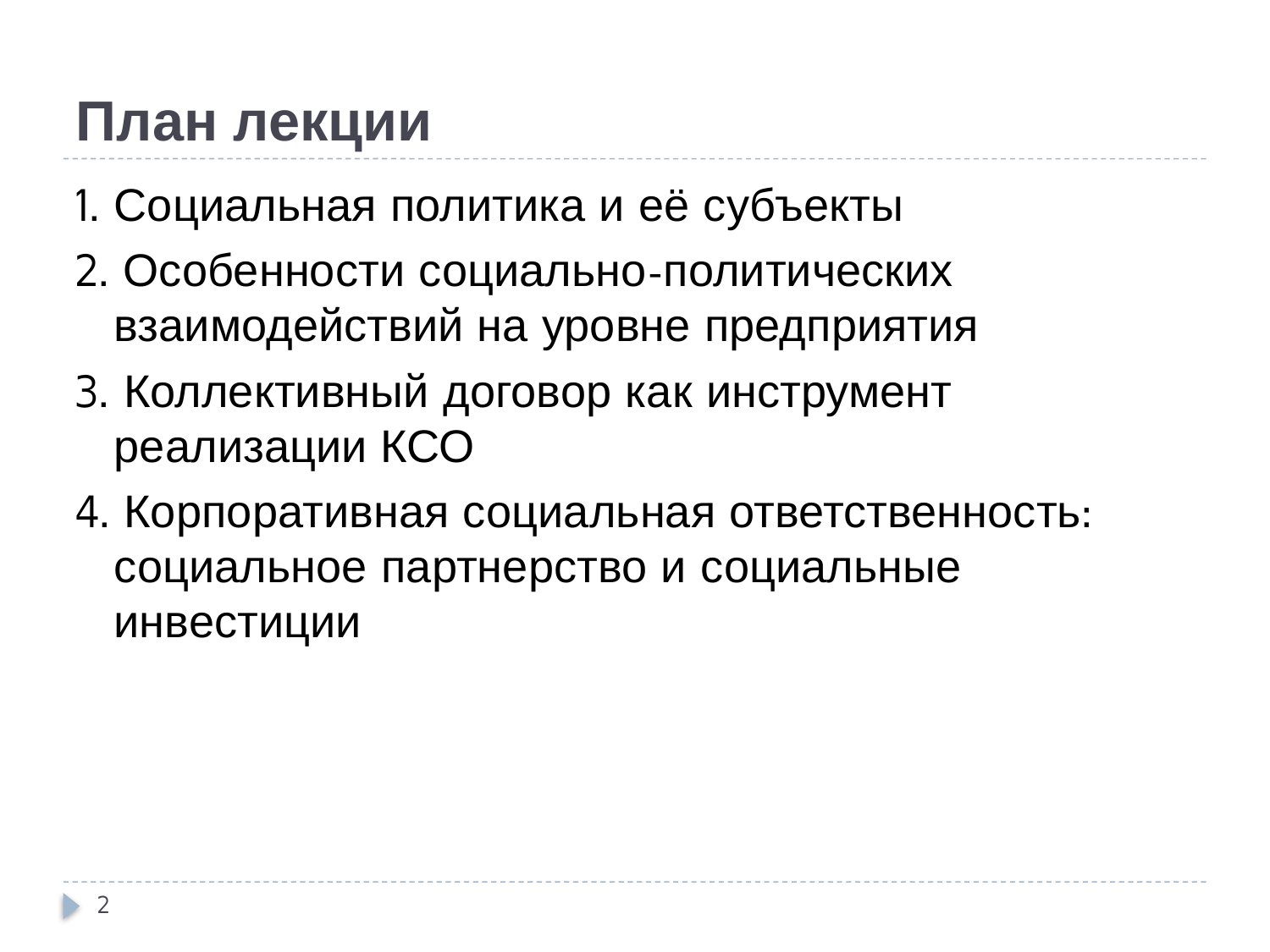

# План лекции
1. Социальная политика и её субъекты
2. Особенности социально-политических взаимодействий на уровне предприятия
3. Коллективный договор как инструмент реализации КСО
4. Корпоративная социальная ответственность: социальное партнерство и социальные инвестиции

2